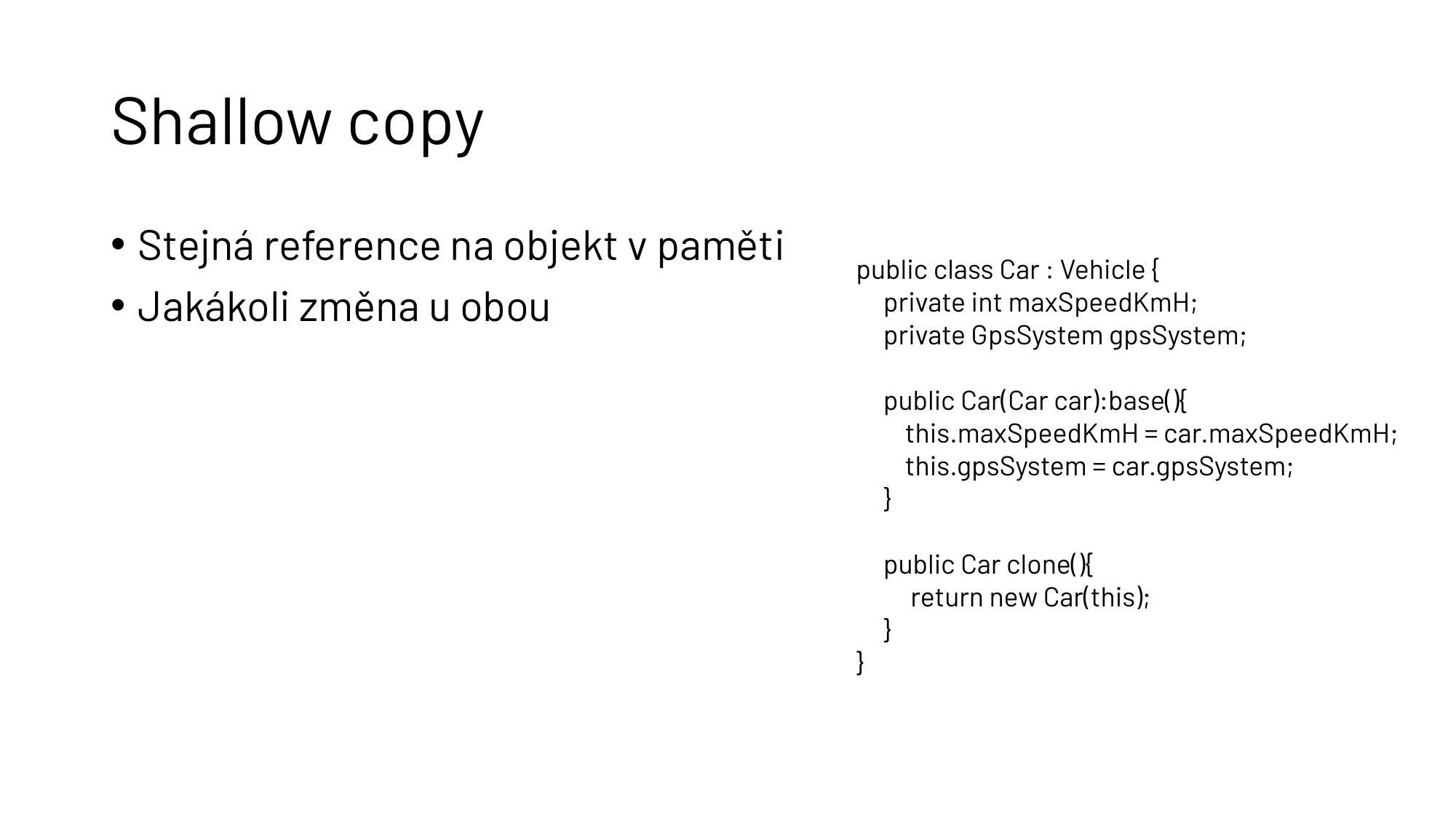

# Shallow copy
Stejná reference na objekt v paměti
Jakákoli změna u obou

public class Car : Vehicle {
     private int maxSpeedKmH;
     private GpsSystem gpsSystem;

     public Car(Car car):base(){
         this.maxSpeedKmH = car.maxSpeedKmH;
         this.gpsSystem = car.gpsSystem;
     }
     public Car clone(){
          return new Car(this);
     }
}